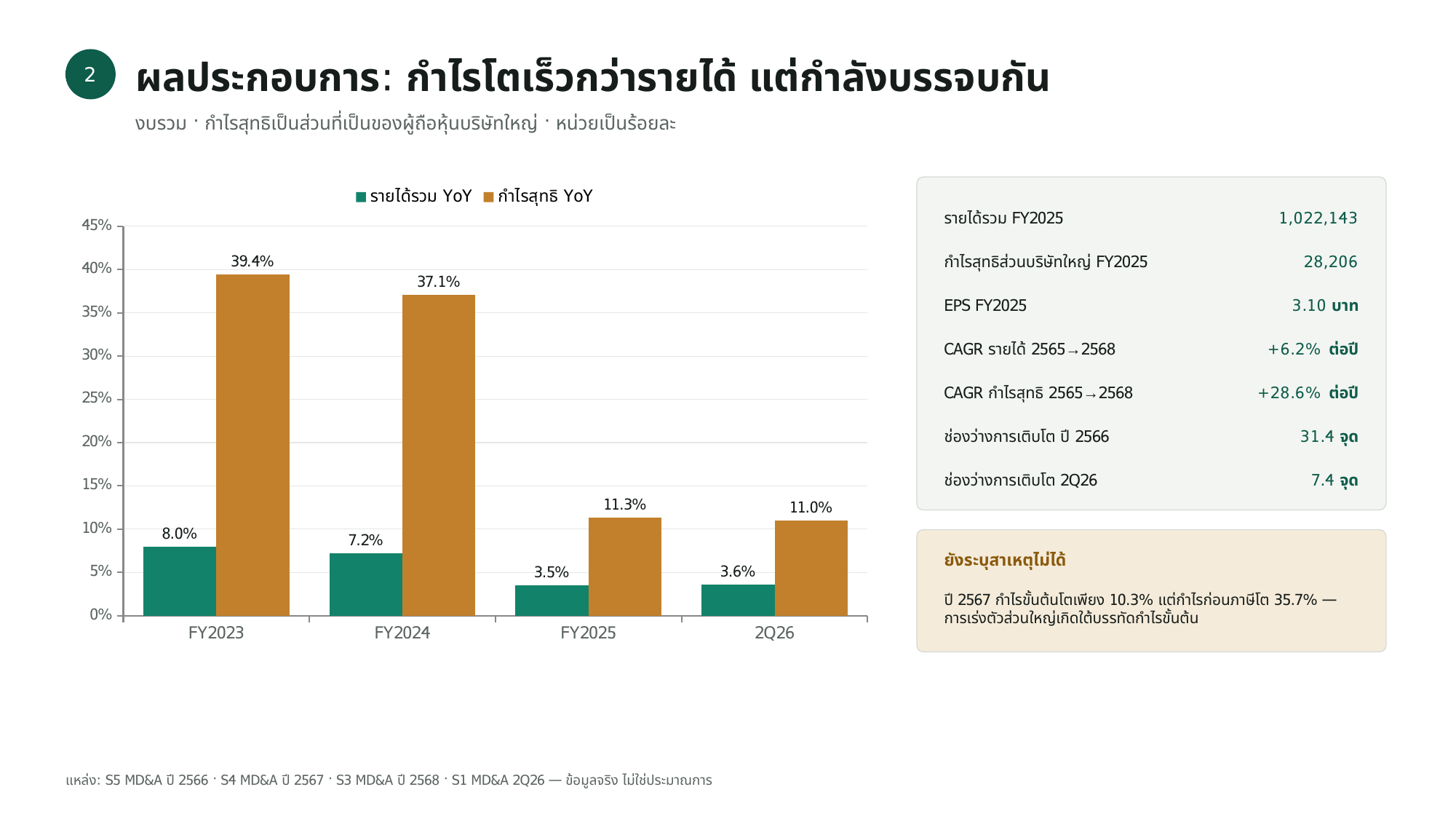

ผลประกอบการ: กำไรโตเร็วกว่ารายได้ แต่กำลังบรรจบกัน

2
งบรวม · กำไรสุทธิเป็นส่วนที่เป็นของผู้ถือหุ้นบริษัทใหญ่ · หน่วยเป็นร้อยละ

### Chart

| Category | รายได้รวม YoY | กำไรสุทธิ YoY |
|---|---|---|
| FY2023 | 8.0 | 39.4 |
| FY2024 | 7.2 | 37.1 |
| FY2025 | 3.5 | 11.3 |
| 2Q26 | 3.6 | 11.0 |
รายได้รวม FY2025
1,022,143
กำไรสุทธิส่วนบริษัทใหญ่ FY2025
28,206
EPS FY2025
3.10 บาท
CAGR รายได้ 2565→2568
+6.2% ต่อปี
CAGR กำไรสุทธิ 2565→2568
+28.6% ต่อปี
ช่องว่างการเติบโต ปี 2566
31.4 จุด
ช่องว่างการเติบโต 2Q26
7.4 จุด

ยังระบุสาเหตุไม่ได้
ปี 2567 กำไรขั้นต้นโตเพียง 10.3% แต่กำไรก่อนภาษีโต 35.7% — การเร่งตัวส่วนใหญ่เกิดใต้บรรทัดกำไรขั้นต้น
แหล่ง: S5 MD&A ปี 2566 · S4 MD&A ปี 2567 · S3 MD&A ปี 2568 · S1 MD&A 2Q26 — ข้อมูลจริง ไม่ใช่ประมาณการ